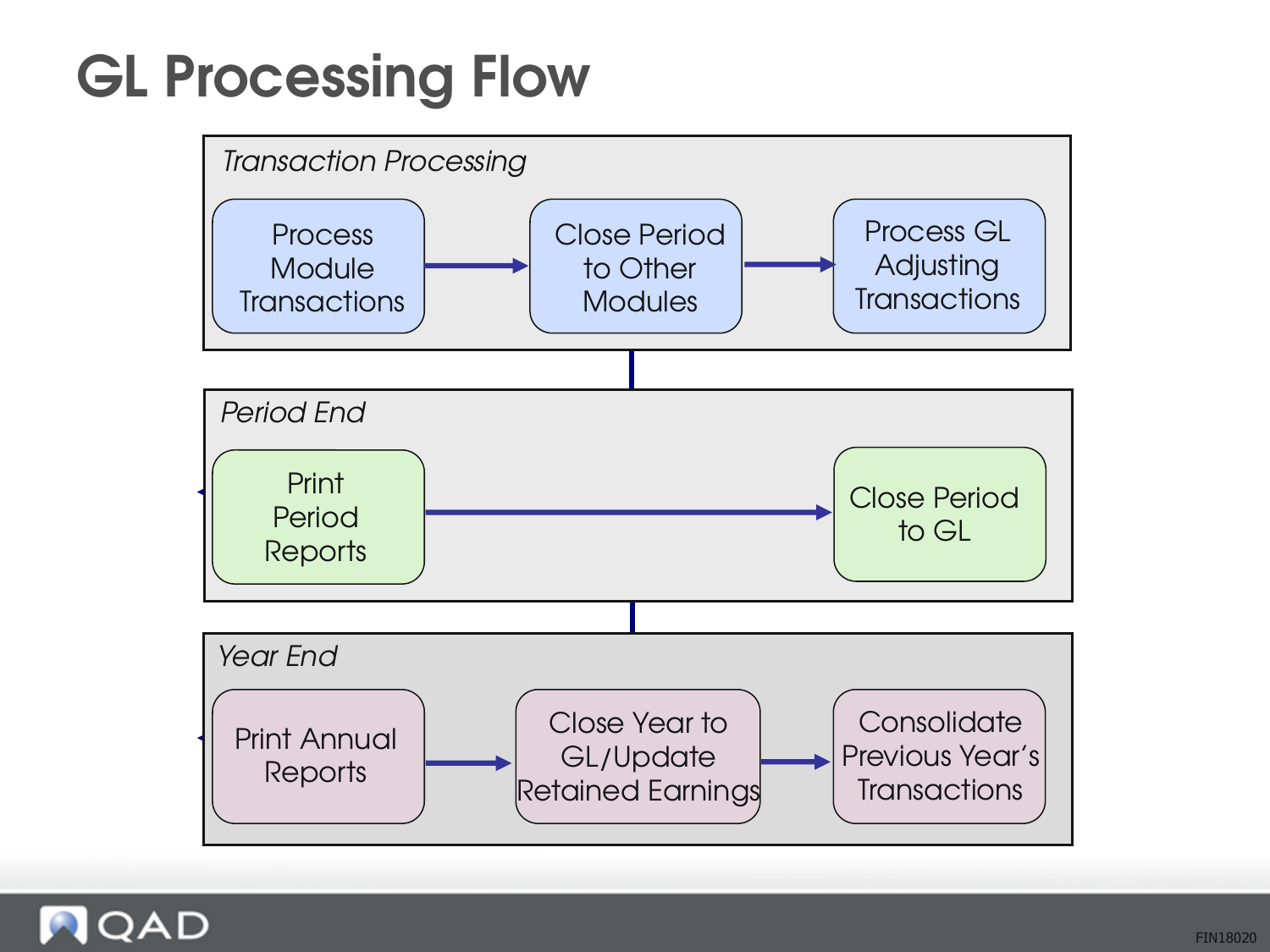

# GL Processing Flow

Transaction Processing

Process
Module
Transactions

Close Period to Other Modules

Process GL
Adjusting
Transactions

Period End

Print
Period Reports
Close Period to GL

Year End

Print Annual Reports

Close Year to GL/Update Retained Earnings

Consolidate Previous Year’s
Transactions

FIN18020